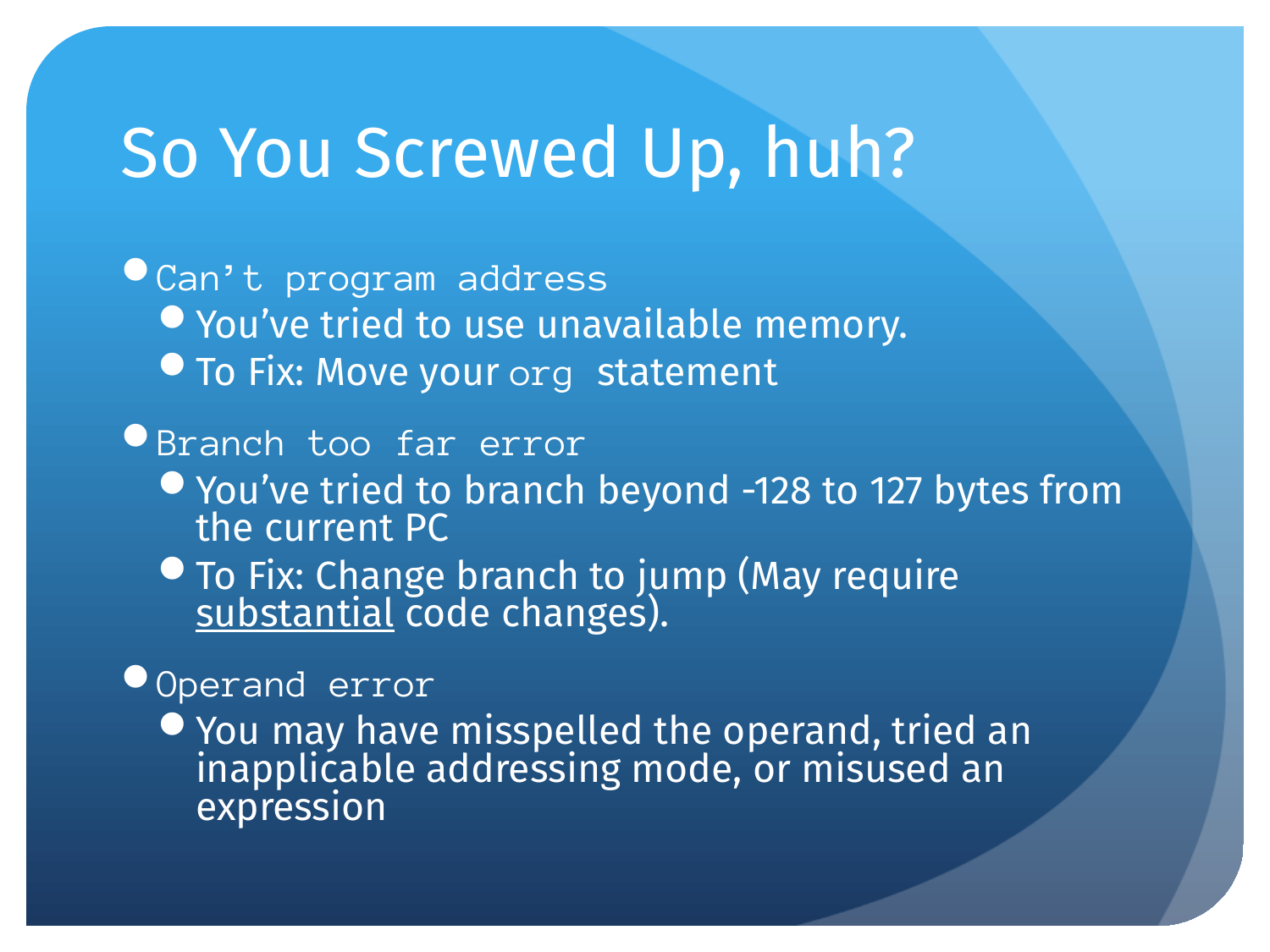

# So You Screwed Up, huh?
Can’t program address
You’ve tried to use unavailable memory.
To Fix: Move your org statement
Branch too far error
You’ve tried to branch beyond -128 to 127 bytes from the current PC
To Fix: Change branch to jump (May require substantial code changes).
Operand error
You may have misspelled the operand, tried an inapplicable addressing mode, or misused an expression